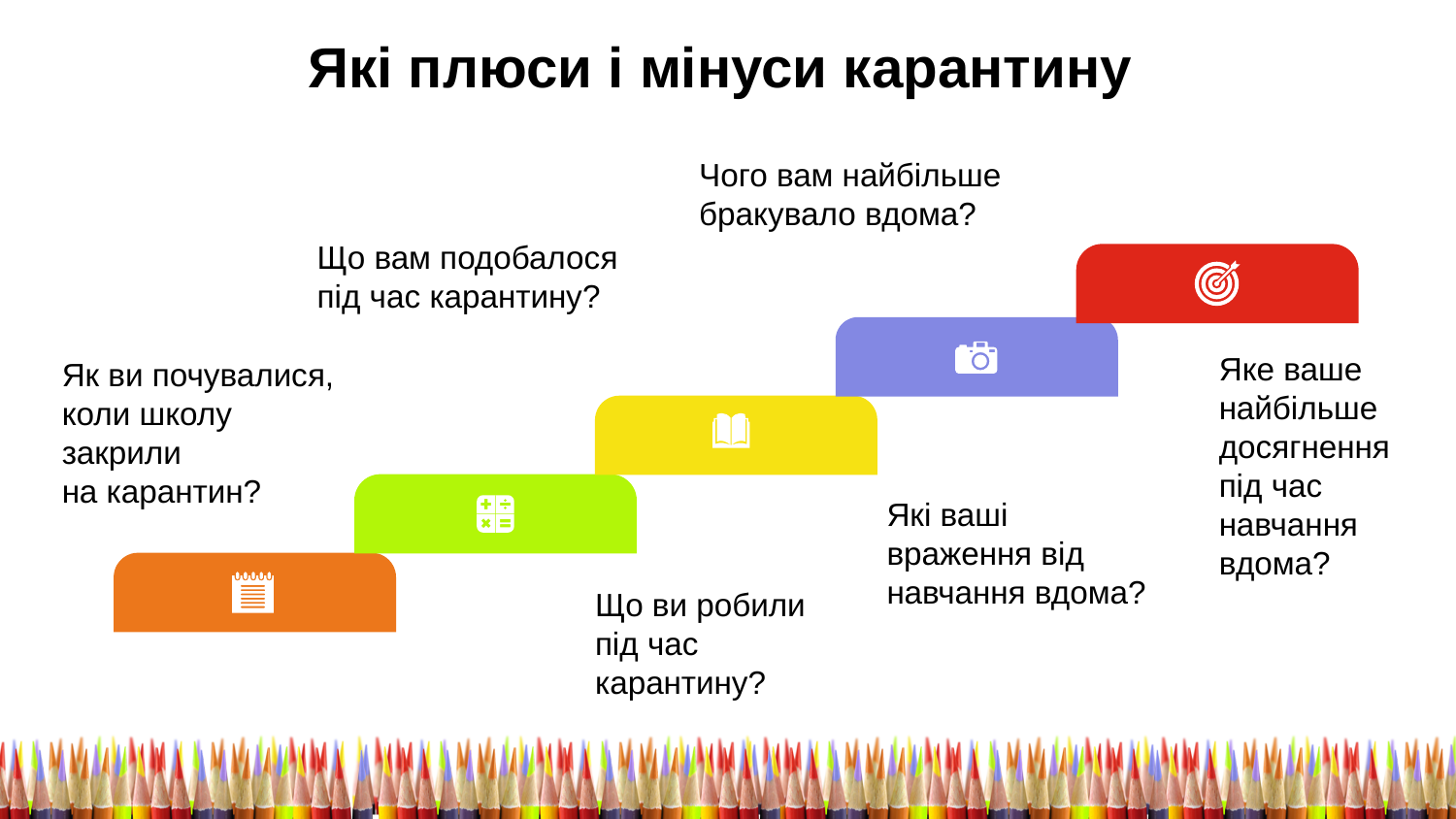

Які плюси і мінуси карантину
Чого вам найбільше бракувало вдома?
Що вам подобалося під час карантину?

Яке ваше
найбільше
досягнення
під час
навчання
вдома?
Як ви почувалися, коли школу
закрили
на карантин?

Які ваші
враження від
навчання вдома?

Що ви робили під час
карантину?